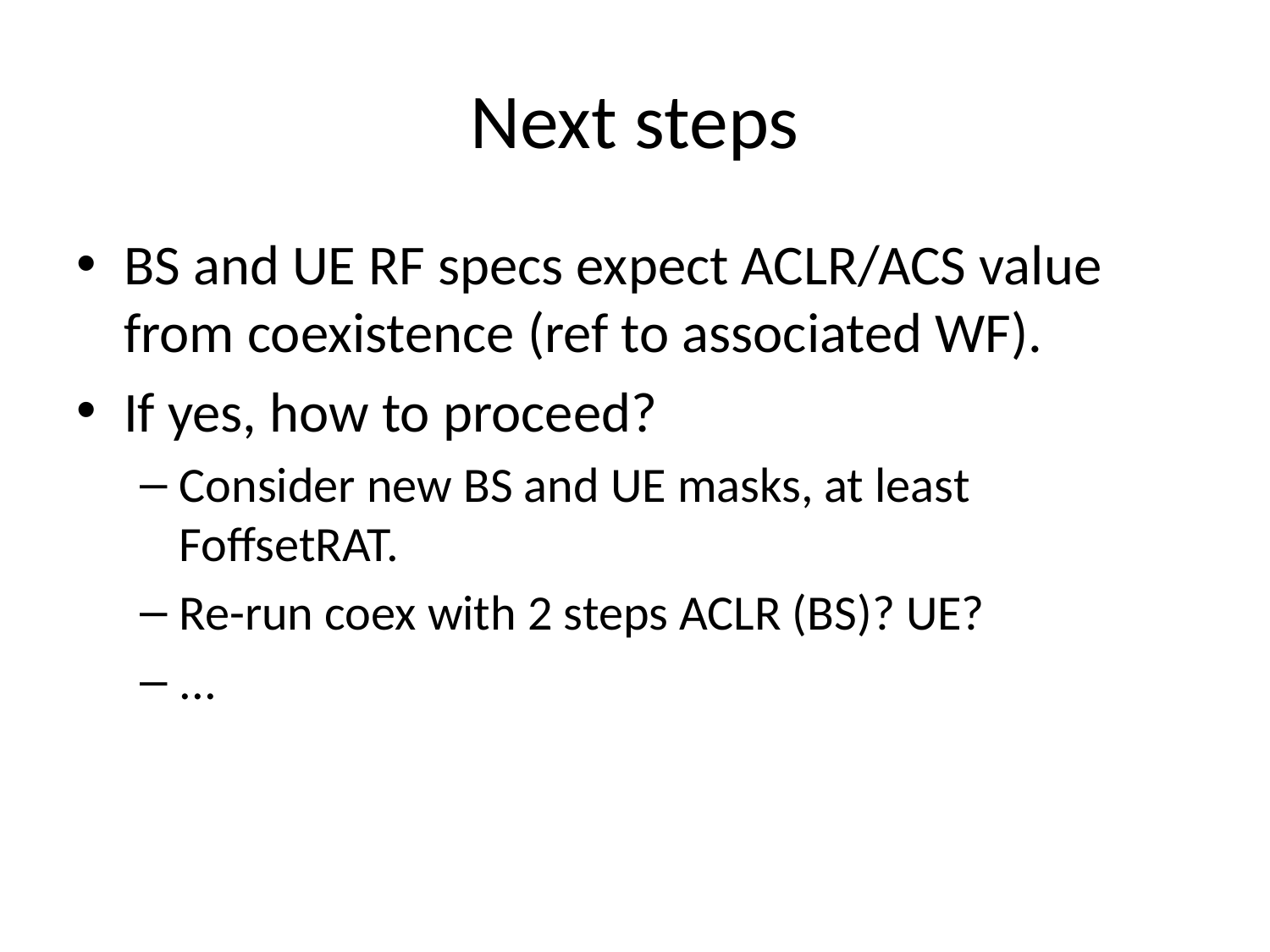

# Next steps
BS and UE RF specs expect ACLR/ACS value from coexistence (ref to associated WF).
If yes, how to proceed?
Consider new BS and UE masks, at least FoffsetRAT.
Re-run coex with 2 steps ACLR (BS)? UE?
...